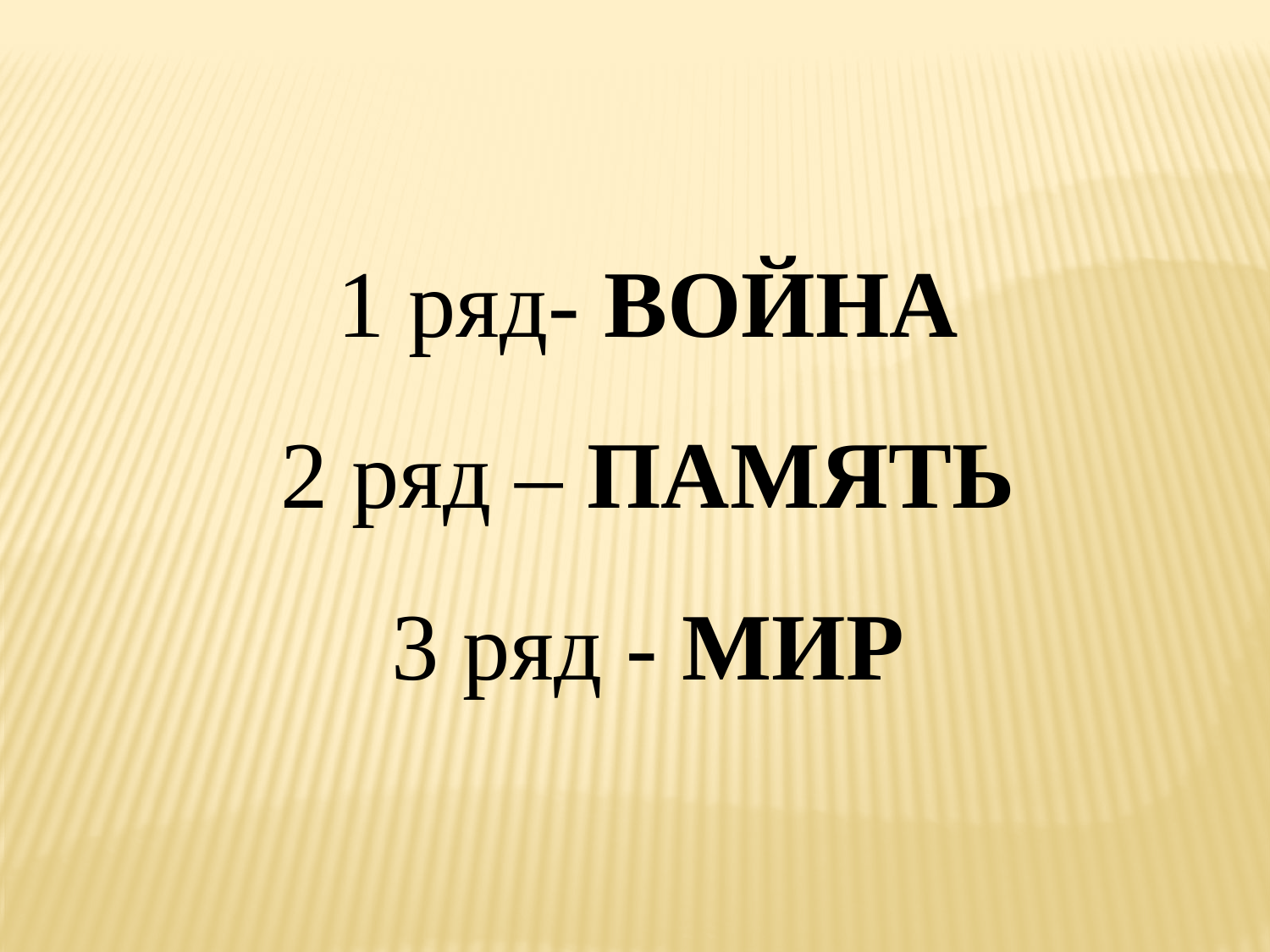

1 ряд- ВОЙНА
2 ряд – ПАМЯТЬ
3 ряд - МИР